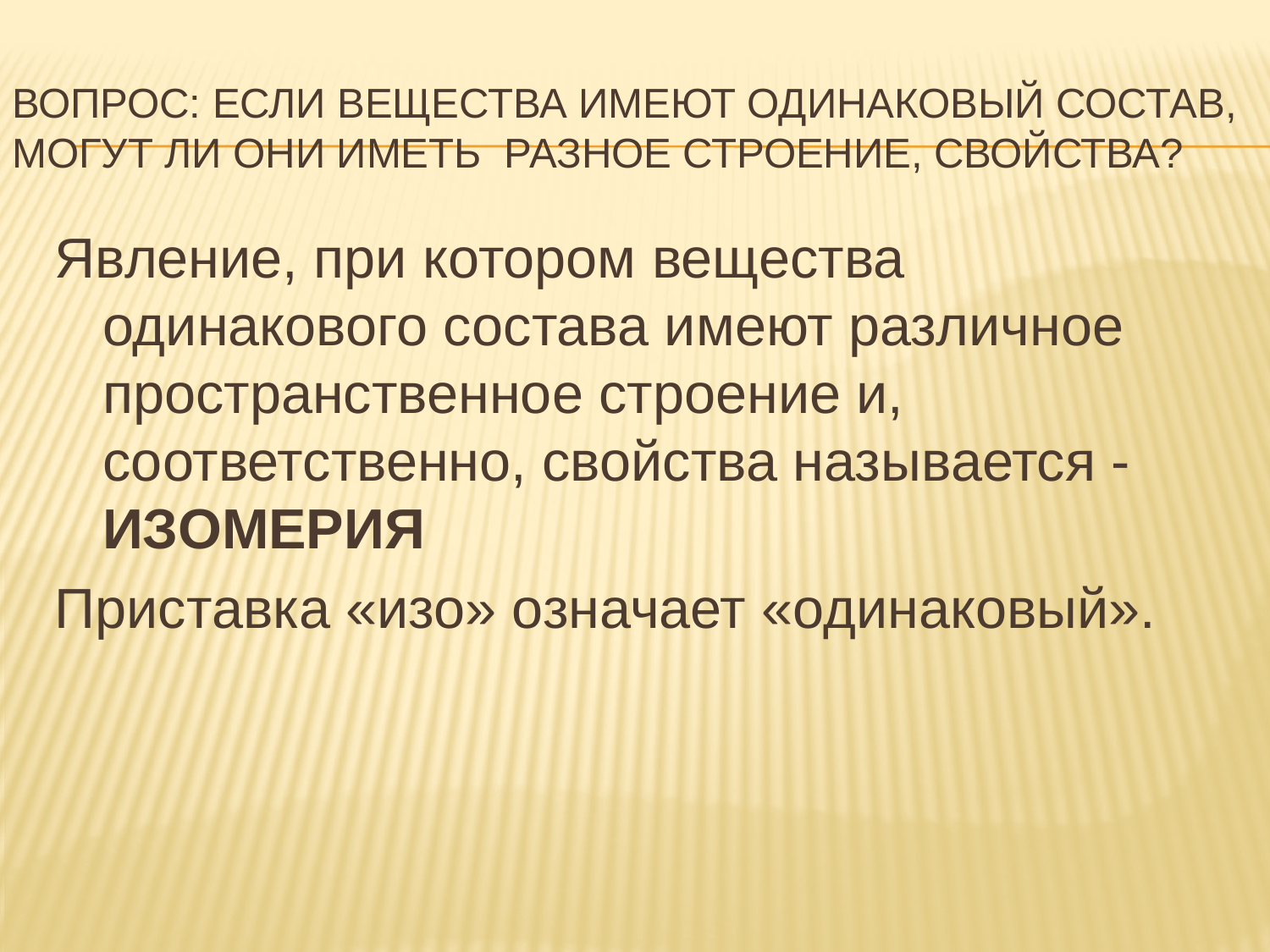

# Вопрос: Если вещества имеют одинаковый состав, могут ли они иметь  разное строение, свойства?
Явление, при котором вещества одинакового состава имеют различное пространственное строение и, соответственно, свойства называется -  ИЗОМЕРИЯ
Приставка «изо» означает «одинаковый».